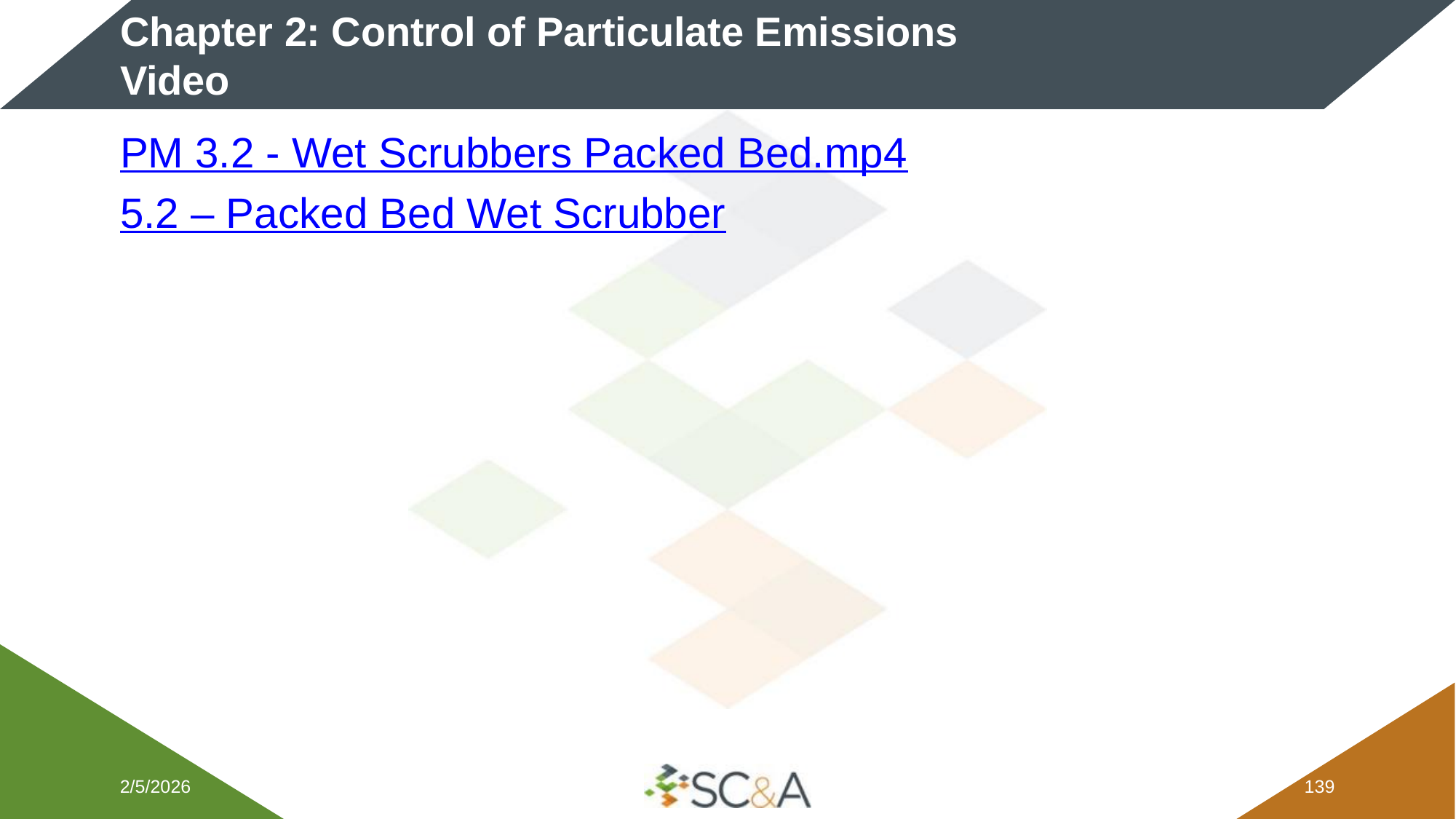

# Chapter 2: Control of Particulate Emissions​ Video
PM 3.2 - Wet Scrubbers Packed Bed.mp4
5.2 – Packed Bed Wet Scrubber
2/5/2026
139